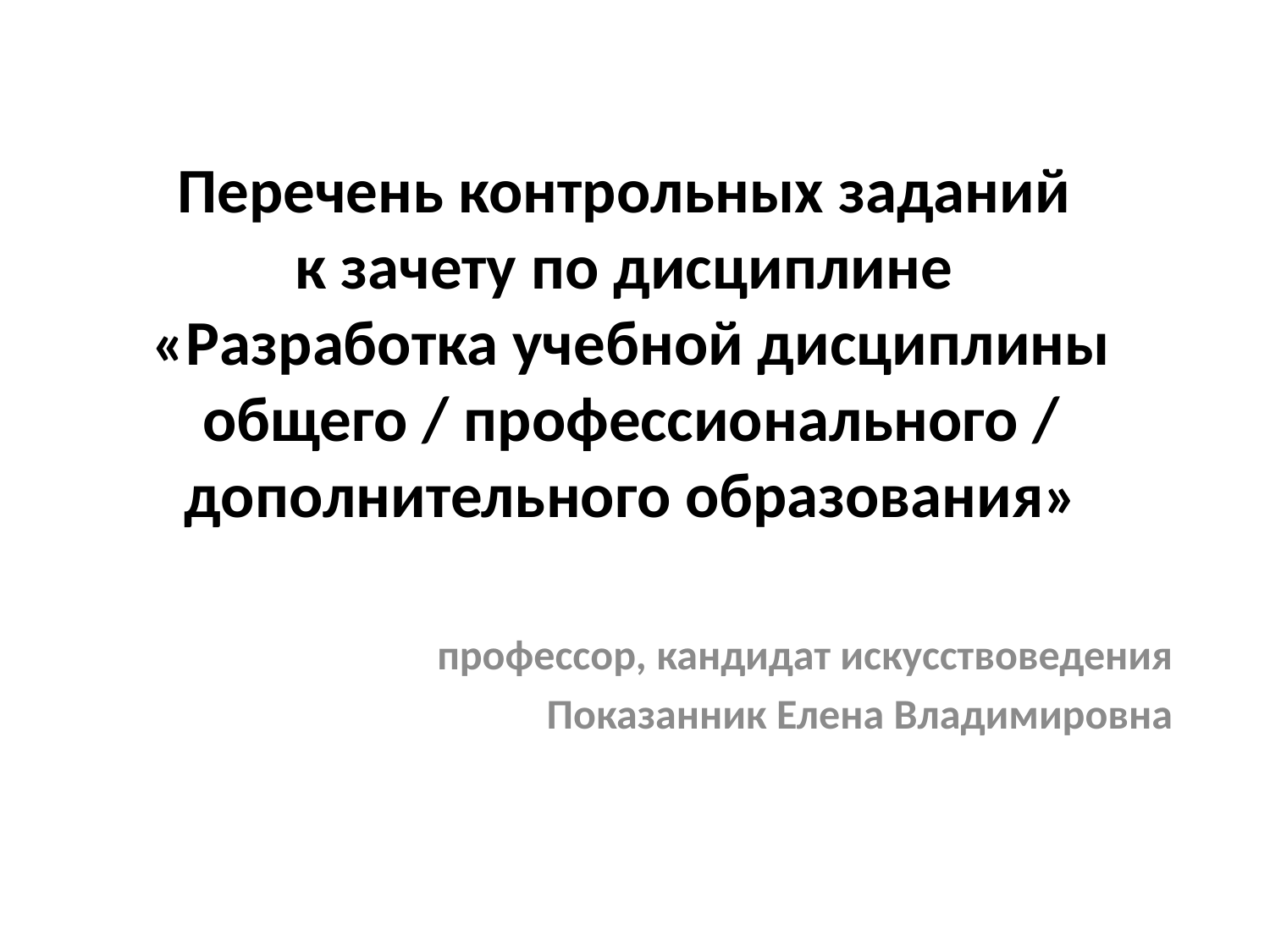

Перечень контрольных заданий
к зачету по дисциплине
«Разработка учебной дисциплины общего / профессионального / дополнительного образования»
профессор, кандидат искусствоведения
Показанник Елена Владимировна